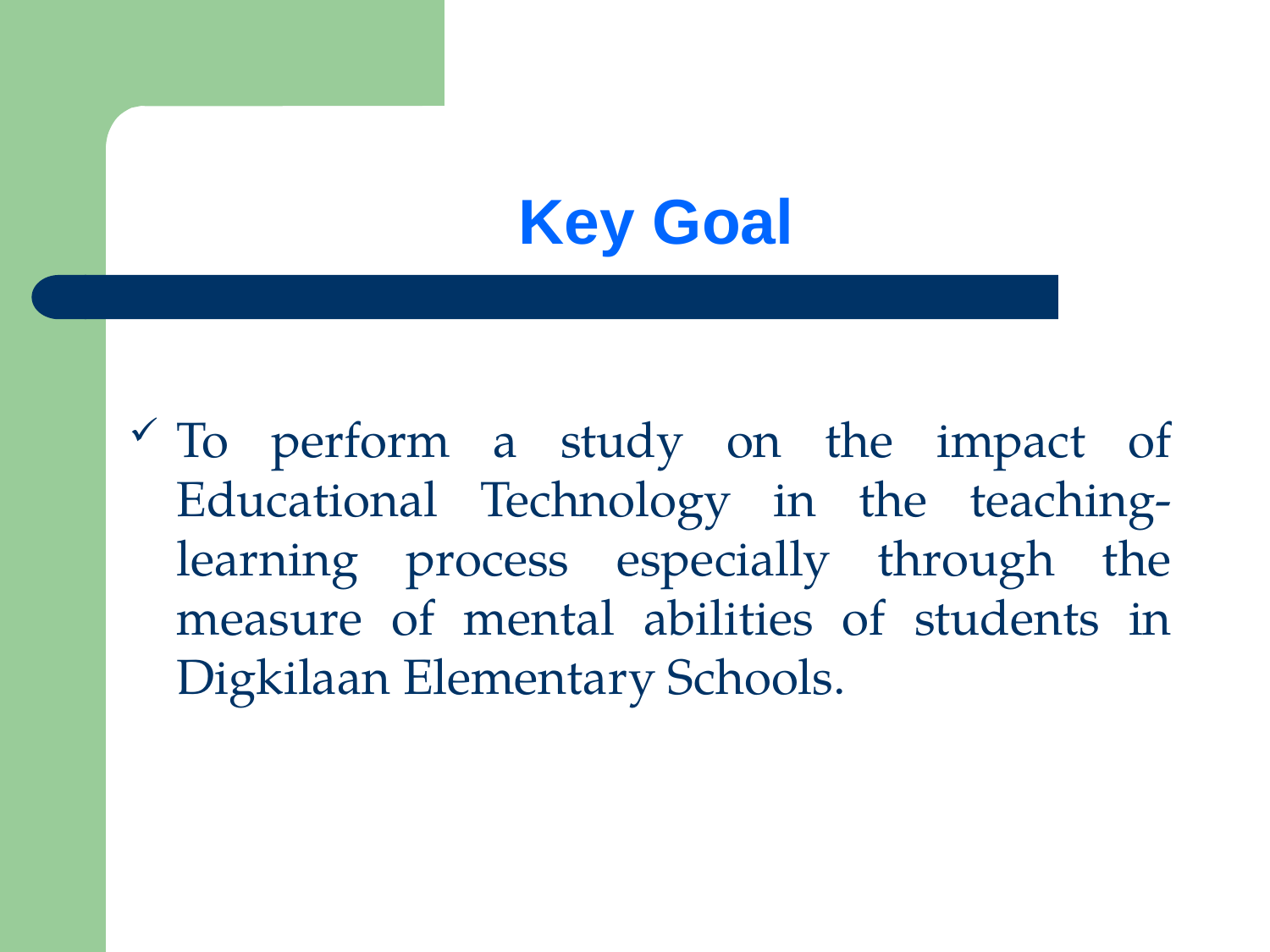

# Key Goal
To perform a study on the impact of Educational Technology in the teaching- learning process especially through the measure of mental abilities of students in Digkilaan Elementary Schools.